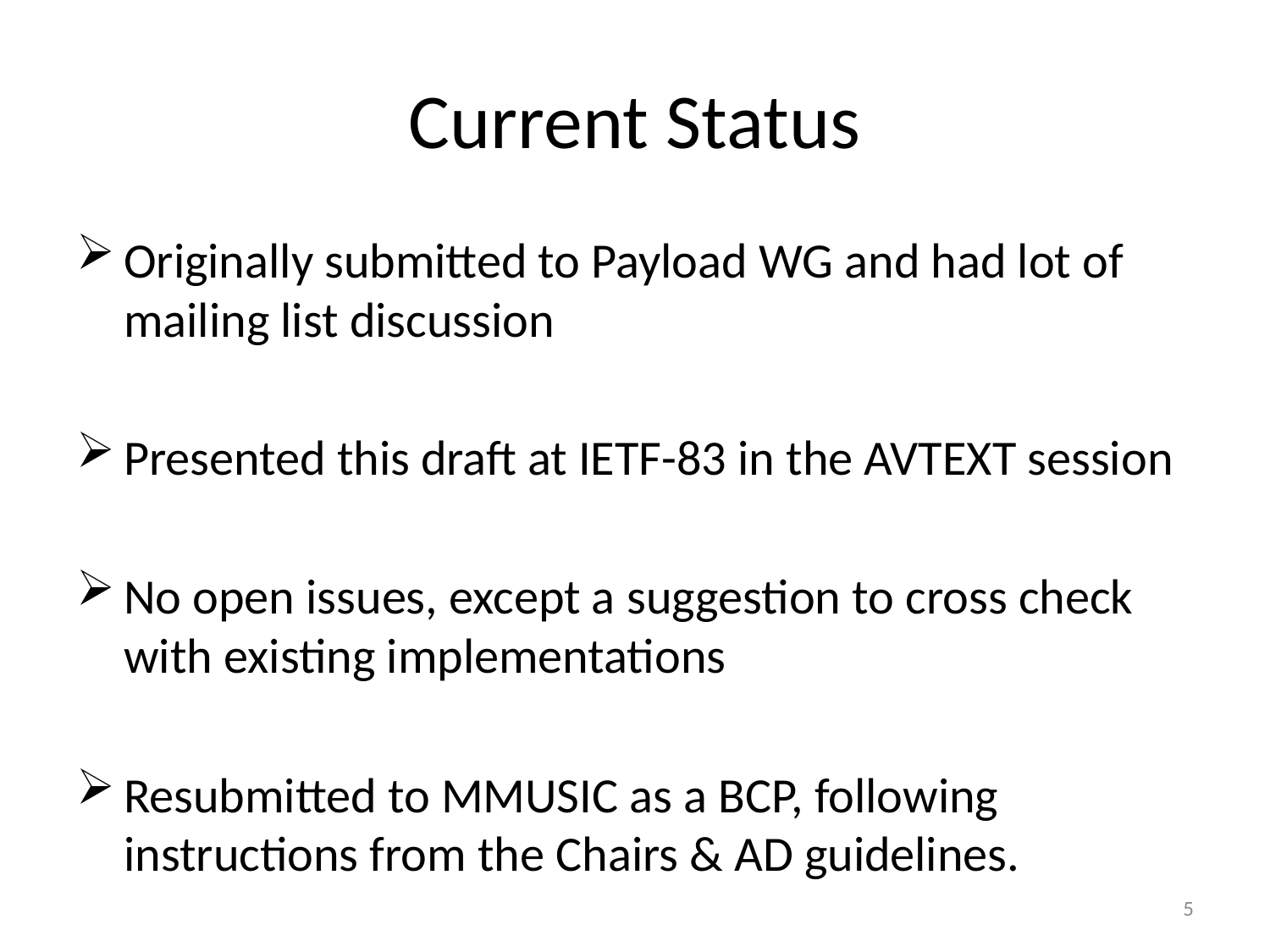

# Current Status
Originally submitted to Payload WG and had lot of mailing list discussion

Presented this draft at IETF-83 in the AVTEXT session

No open issues, except a suggestion to cross check with existing implementations

Resubmitted to MMUSIC as a BCP, following instructions from the Chairs & AD guidelines.
5